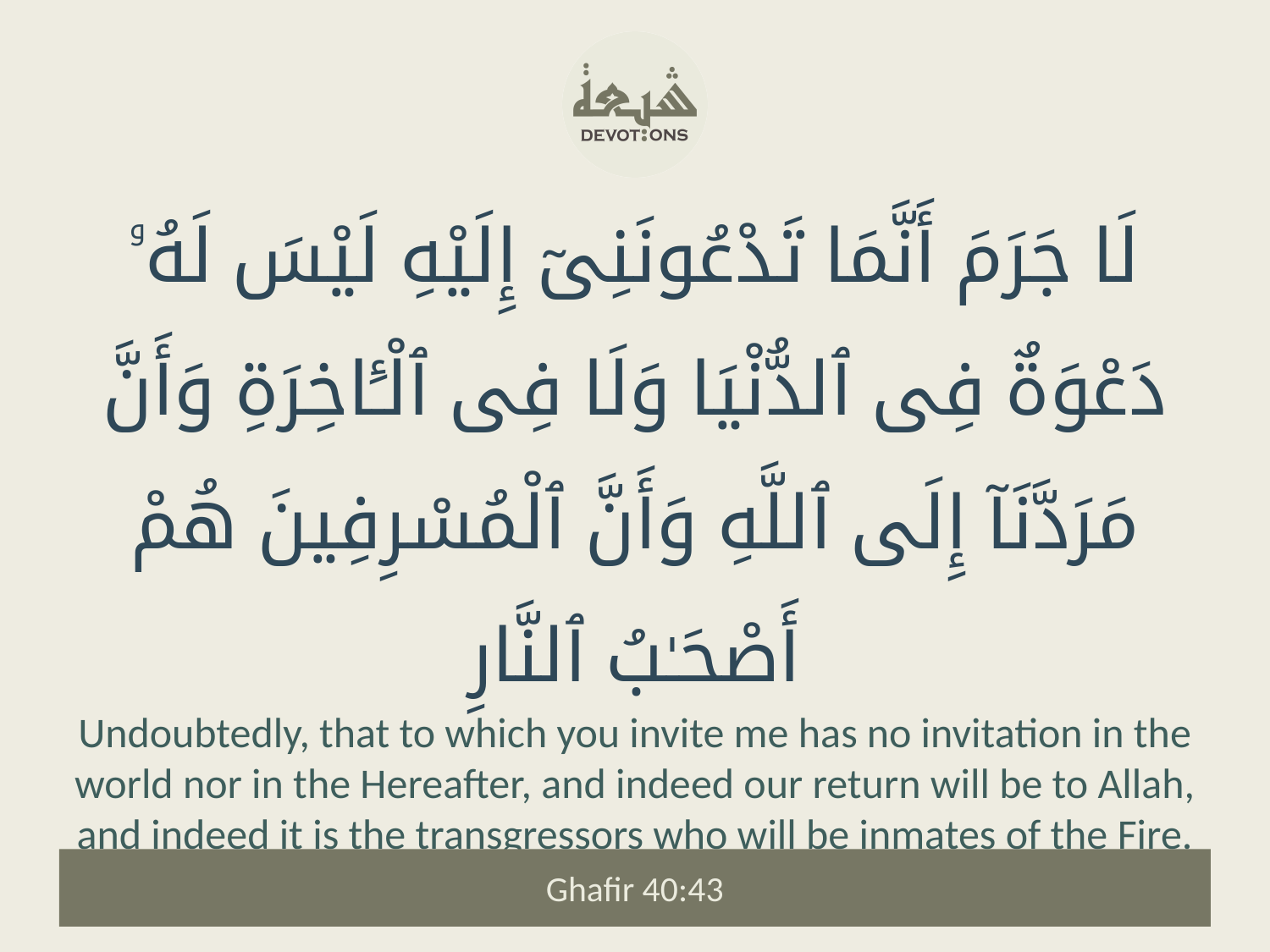

لَا جَرَمَ أَنَّمَا تَدْعُونَنِىٓ إِلَيْهِ لَيْسَ لَهُۥ دَعْوَةٌ فِى ٱلدُّنْيَا وَلَا فِى ٱلْـَٔاخِرَةِ وَأَنَّ مَرَدَّنَآ إِلَى ٱللَّهِ وَأَنَّ ٱلْمُسْرِفِينَ هُمْ أَصْحَـٰبُ ٱلنَّارِ
Undoubtedly, that to which you invite me has no invitation in the world nor in the Hereafter, and indeed our return will be to Allah, and indeed it is the transgressors who will be inmates of the Fire.
Ghafir 40:43